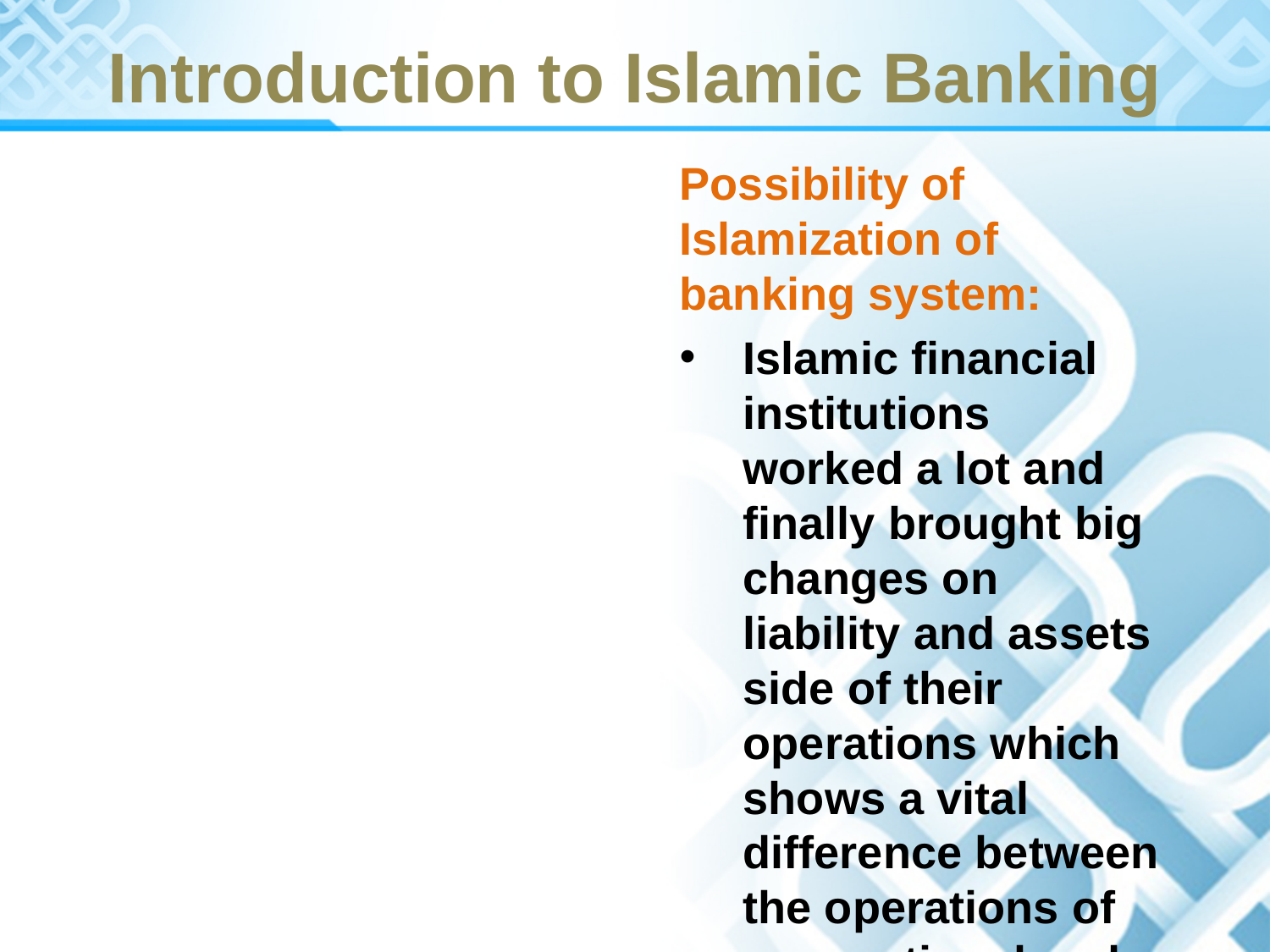

Introduction to Islamic Banking
Possibility of Islamization of banking system:
Islamic financial institutions worked a lot and finally brought big changes on liability and assets side of their operations which shows a vital difference between the operations of conventional and Islamic Bank.